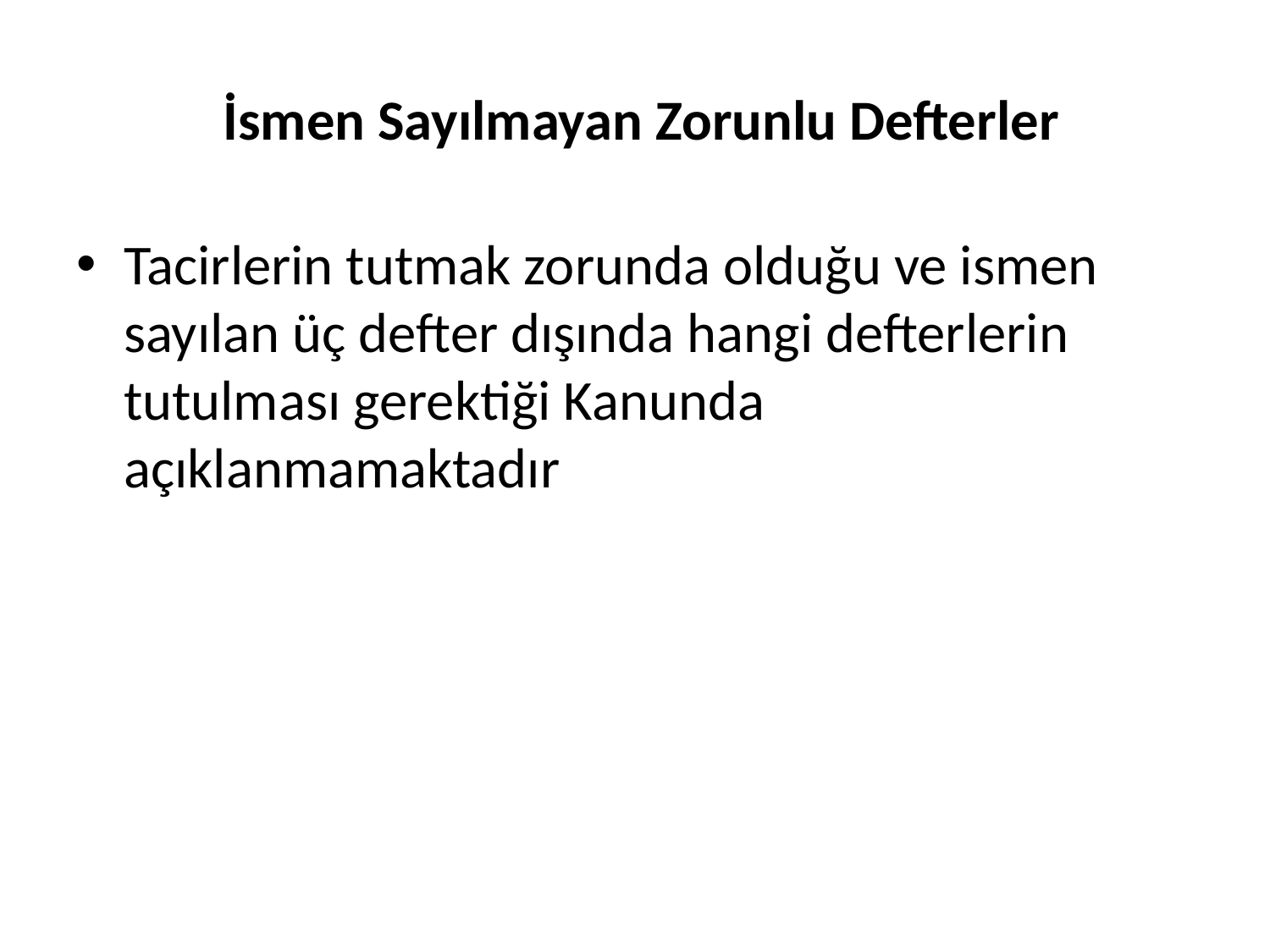

# İsmen Sayılmayan Zorunlu Defterler
Tacirlerin tutmak zorunda olduğu ve ismen sayılan üç defter dışında hangi defterlerin tutulması gerektiği Kanunda açıklanmamaktadır